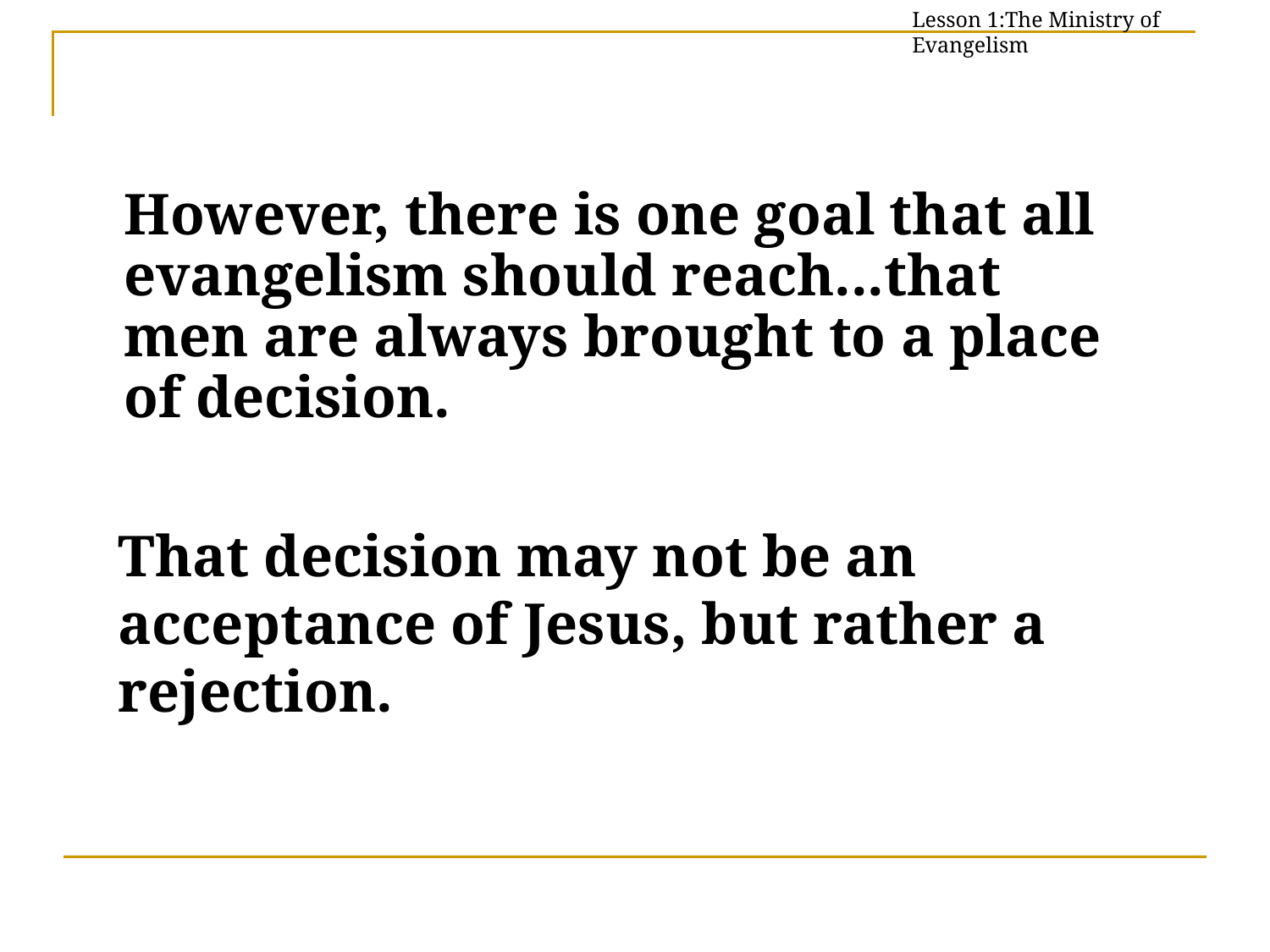

Lesson 1:The Ministry of Evangelism
	However, there is one goal that all evangelism should reach...that men are always brought to a place of decision.
That decision may not be an acceptance of Jesus, but rather a rejection.